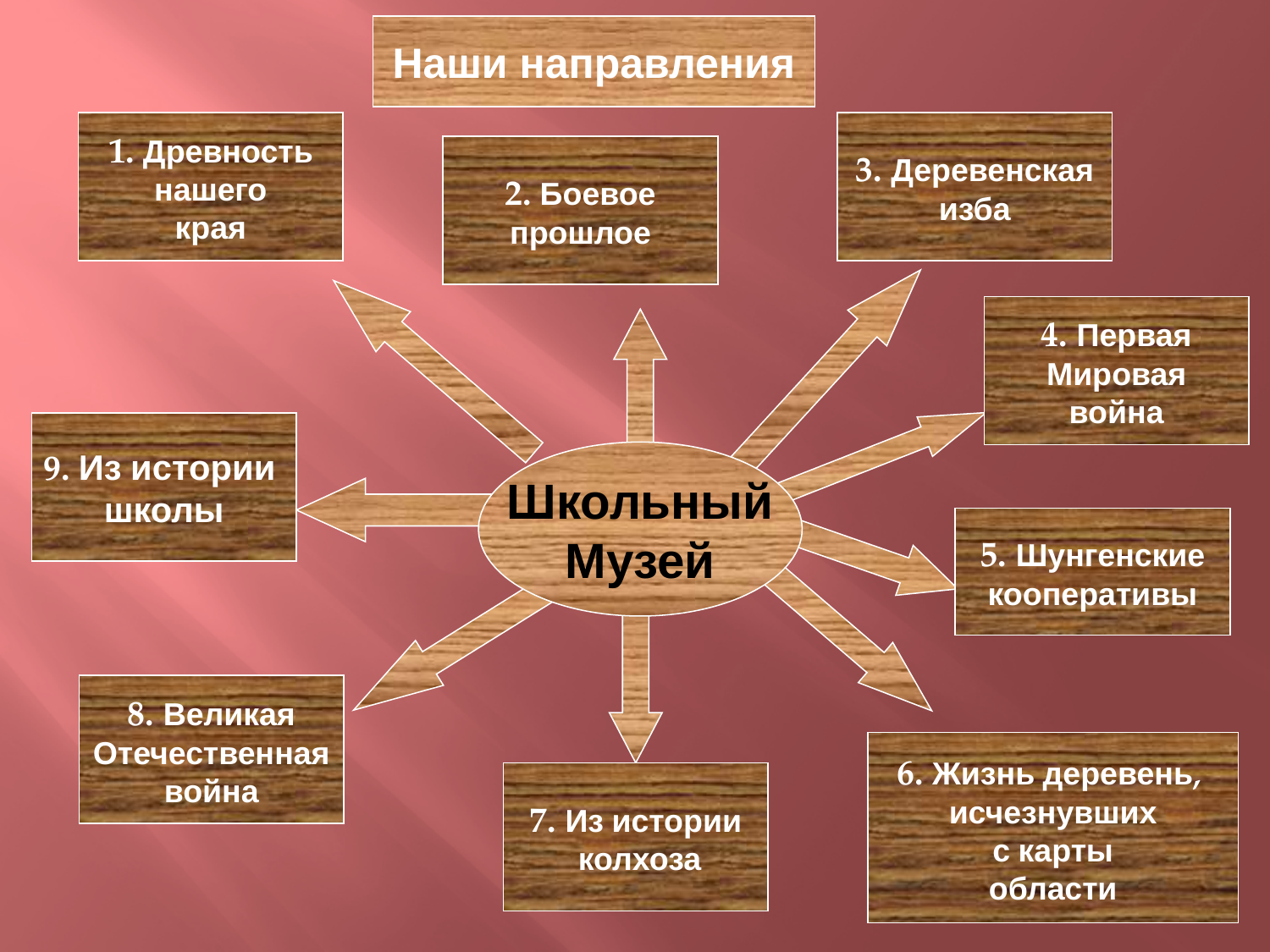

Наши направления
1. Древность
нашего
края
3. Деревенская
изба
2. Боевое
прошлое

Школьный
Музей

4. Первая
Мировая
война
9. Из истории
школы
5. Шунгенские
кооперативы
8. Великая
Отечественная
война
6. Жизнь деревень,
исчезнувших
с карты
области
7. Из истории
 колхоза